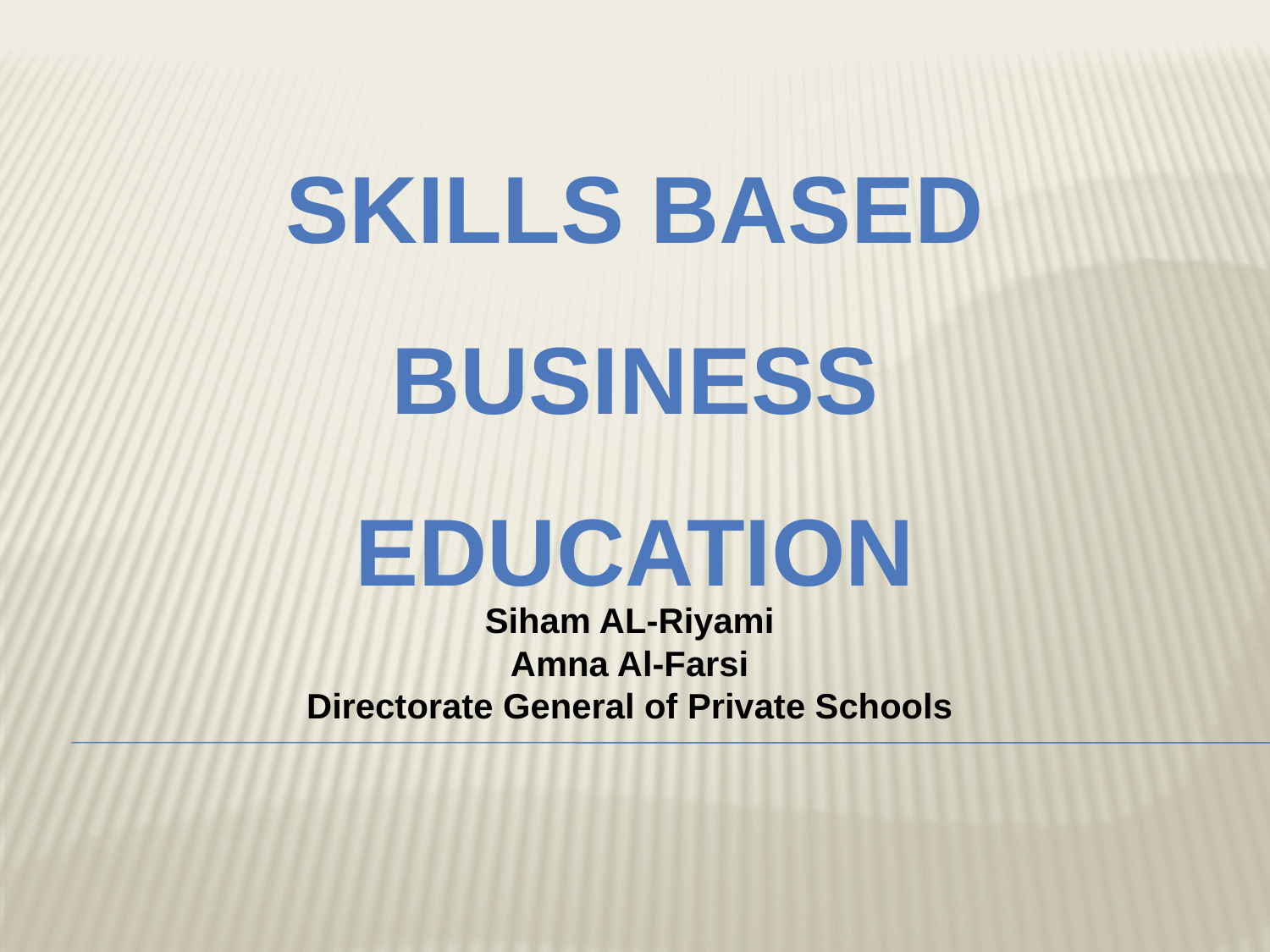

Skills based business education
Siham AL-Riyami
Amna Al-Farsi
Directorate General of Private Schools